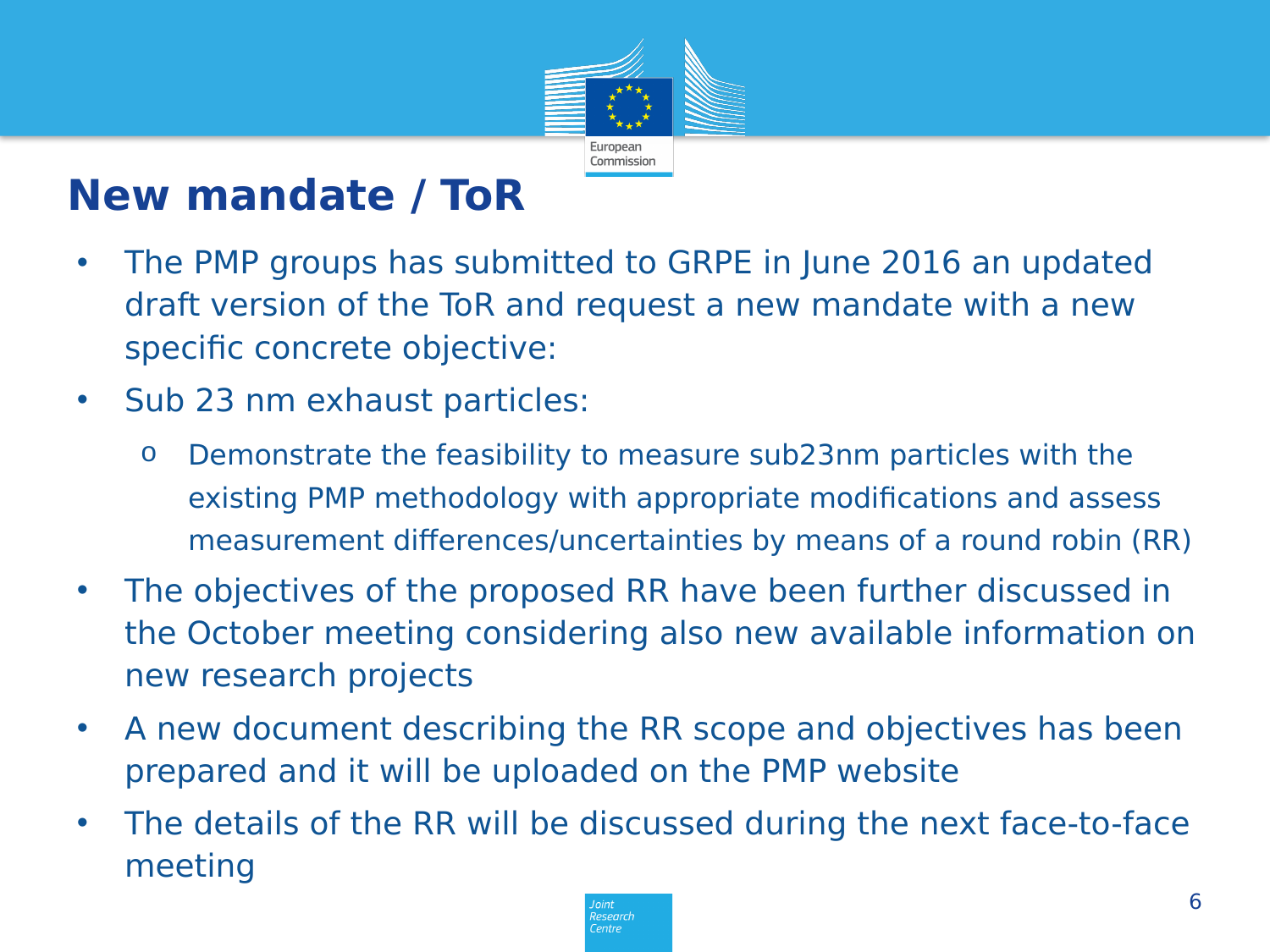

New mandate / ToR
The PMP groups has submitted to GRPE in June 2016 an updated draft version of the ToR and request a new mandate with a new specific concrete objective:
Sub 23 nm exhaust particles:
Demonstrate the feasibility to measure sub23nm particles with the existing PMP methodology with appropriate modifications and assess measurement differences/uncertainties by means of a round robin (RR)
The objectives of the proposed RR have been further discussed in the October meeting considering also new available information on new research projects
A new document describing the RR scope and objectives has been prepared and it will be uploaded on the PMP website
The details of the RR will be discussed during the next face-to-face meeting